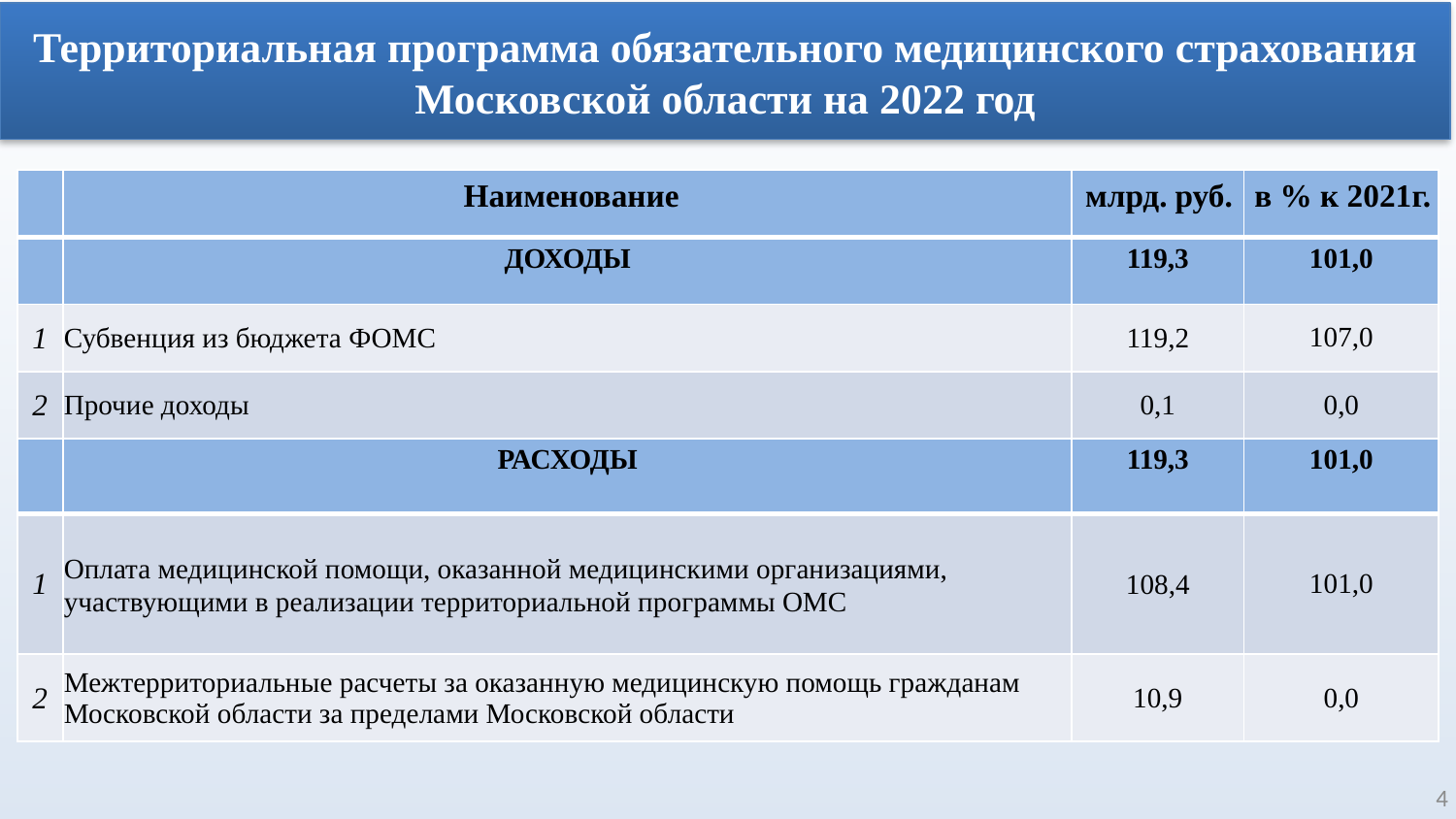

# Территориальная программа обязательного медицинского страхования Московской области на 2022 год
|  |  |  |  |
| --- | --- | --- | --- |
|  | ДОХОДЫ | 119,3 | 101,0 |
| 1 | Субвенция из бюджета ФОМС | 119,2 | 107,0 |
| 2 | Прочие доходы | 0,1 | 0,0 |
млрд. руб.
в % к 2021г.
Наименование
|  | РАСХОДЫ | 119,3 | 101,0 |
| --- | --- | --- | --- |
| 1 | Оплата медицинской помощи, оказанной медицинскими организациями, участвующими в реализации территориальной программы ОМС | 108,4 | 101,0 |
| 2 | Межтерриториальные расчеты за оказанную медицинскую помощь гражданам Московской области за пределами Московской области | 10,9 | 0,0 |
4